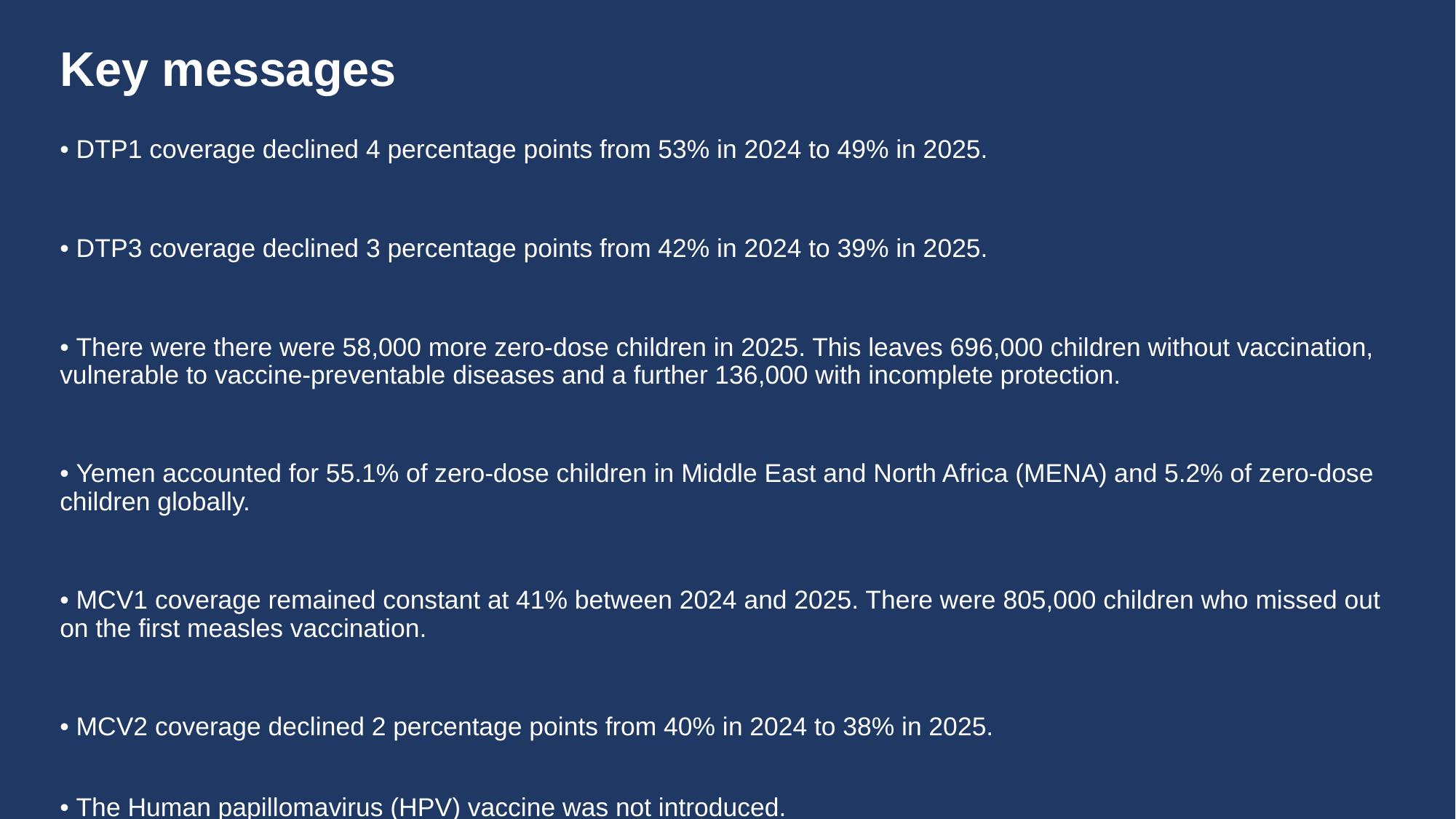

# Key messages
• DTP1 coverage declined 4 percentage points from 53% in 2024 to 49% in 2025.

• DTP3 coverage declined 3 percentage points from 42% in 2024 to 39% in 2025.

• There were there were 58,000 more zero-dose children in 2025. This leaves 696,000 children without vaccination, vulnerable to vaccine-preventable diseases and a further 136,000 with incomplete protection.

• Yemen accounted for 55.1% of zero-dose children in Middle East and North Africa (MENA) and 5.2% of zero-dose children globally.

• MCV1 coverage remained constant at 41% between 2024 and 2025. There were 805,000 children who missed out on the first measles vaccination.

• MCV2 coverage declined 2 percentage points from 40% in 2024 to 38% in 2025.

• The Human papillomavirus (HPV) vaccine was not introduced.